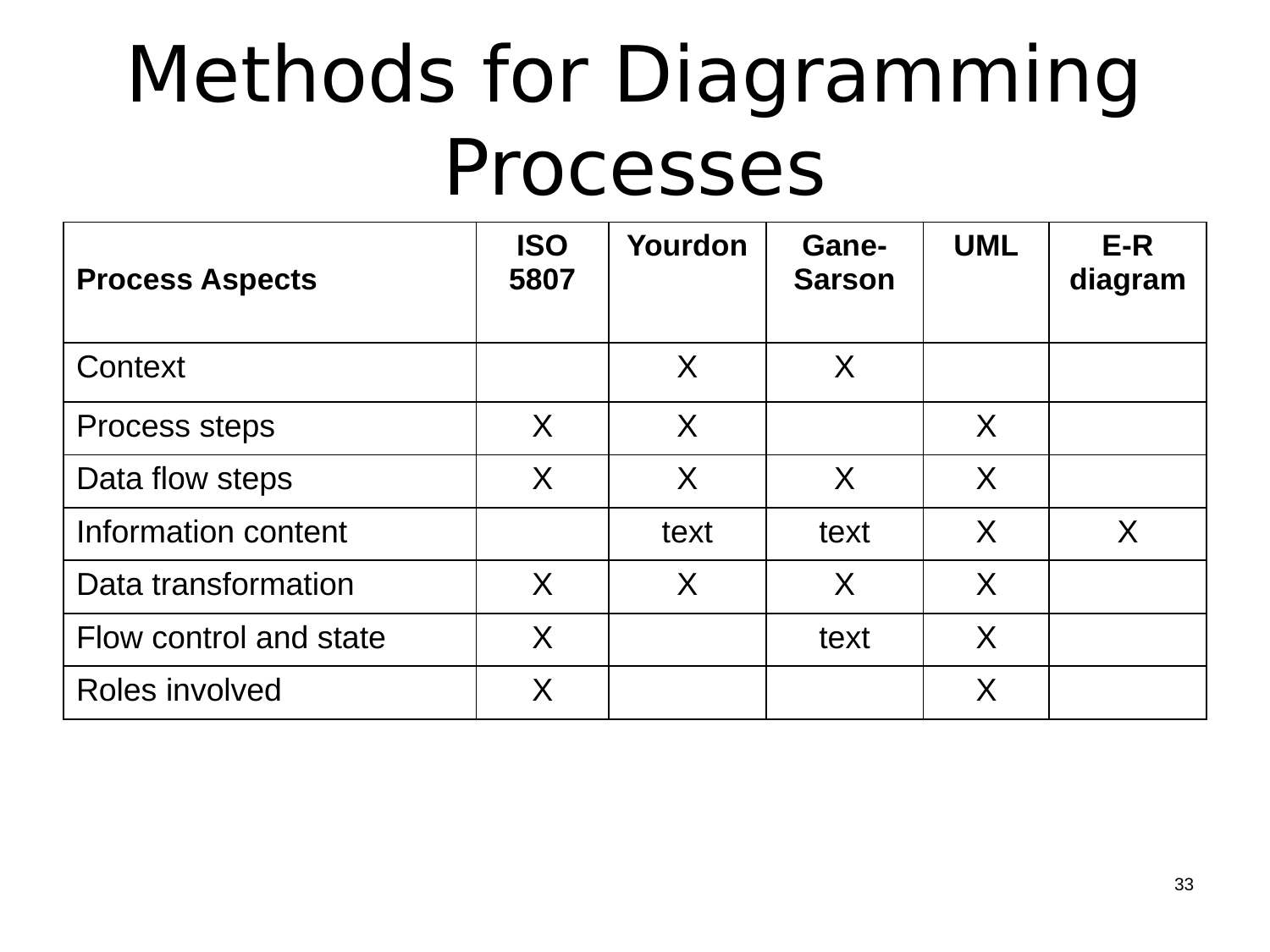

# Methods for Diagramming Processes
| Process Aspects | ISO 5807 | Yourdon | Gane-Sarson | UML | E-R diagram |
| --- | --- | --- | --- | --- | --- |
| Context |  | X | X |  |  |
| Process steps | X | X |  | X |  |
| Data flow steps | X | X | X | X |  |
| Information content |  | text | text | X | X |
| Data transformation | X | X | X | X |  |
| Flow control and state | X |  | text | X |  |
| Roles involved | X |  |  | X |  |
33